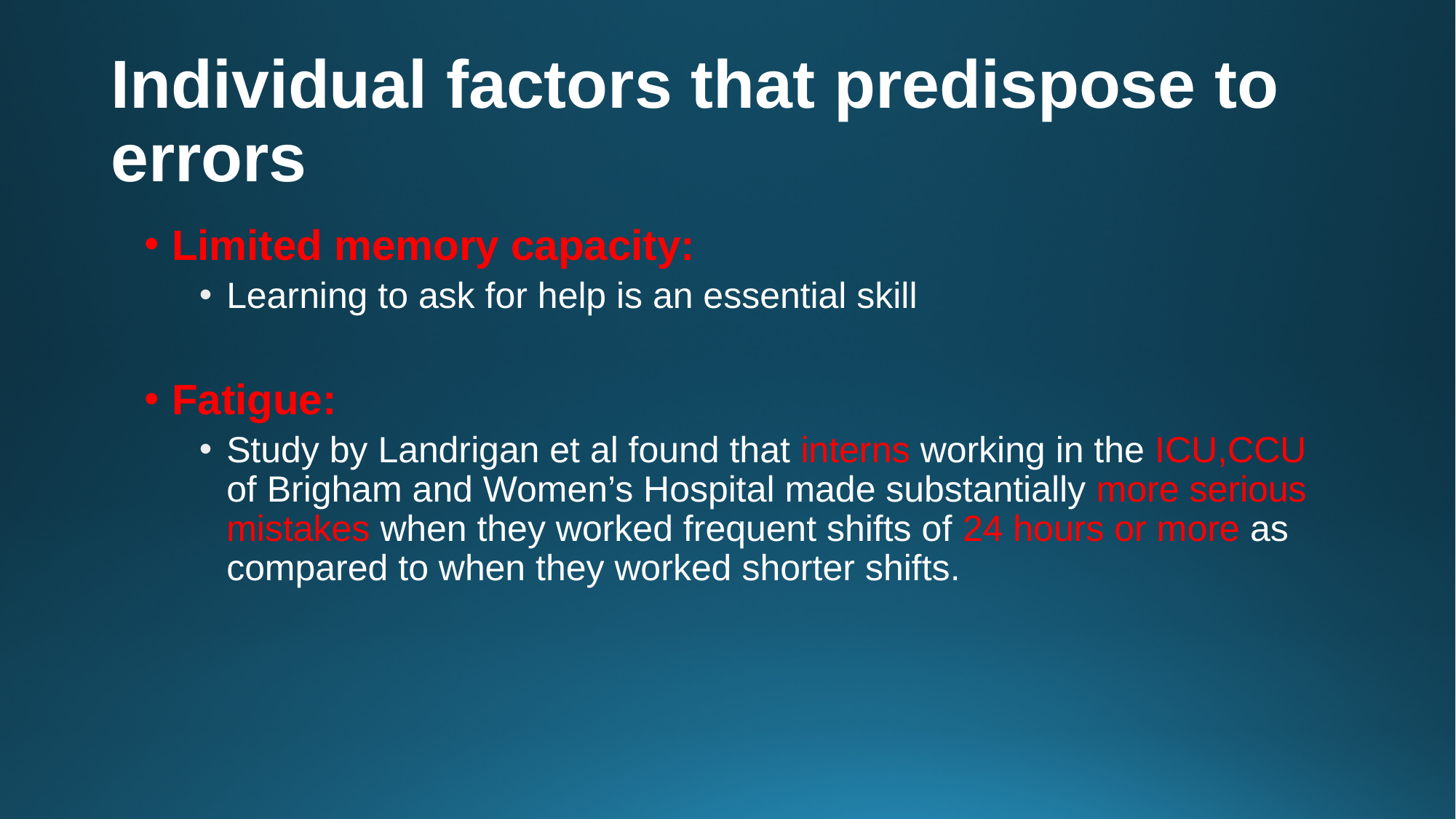

# Individual factors that predispose to errors
Limited memory capacity:
Learning to ask for help is an essential skill

Fatigue:
Study by Landrigan et al found that interns working in the ICU,CCU of Brigham and Women’s Hospital made substantially more serious mistakes when they worked frequent shifts of 24 hours or more as compared to when they worked shorter shifts.